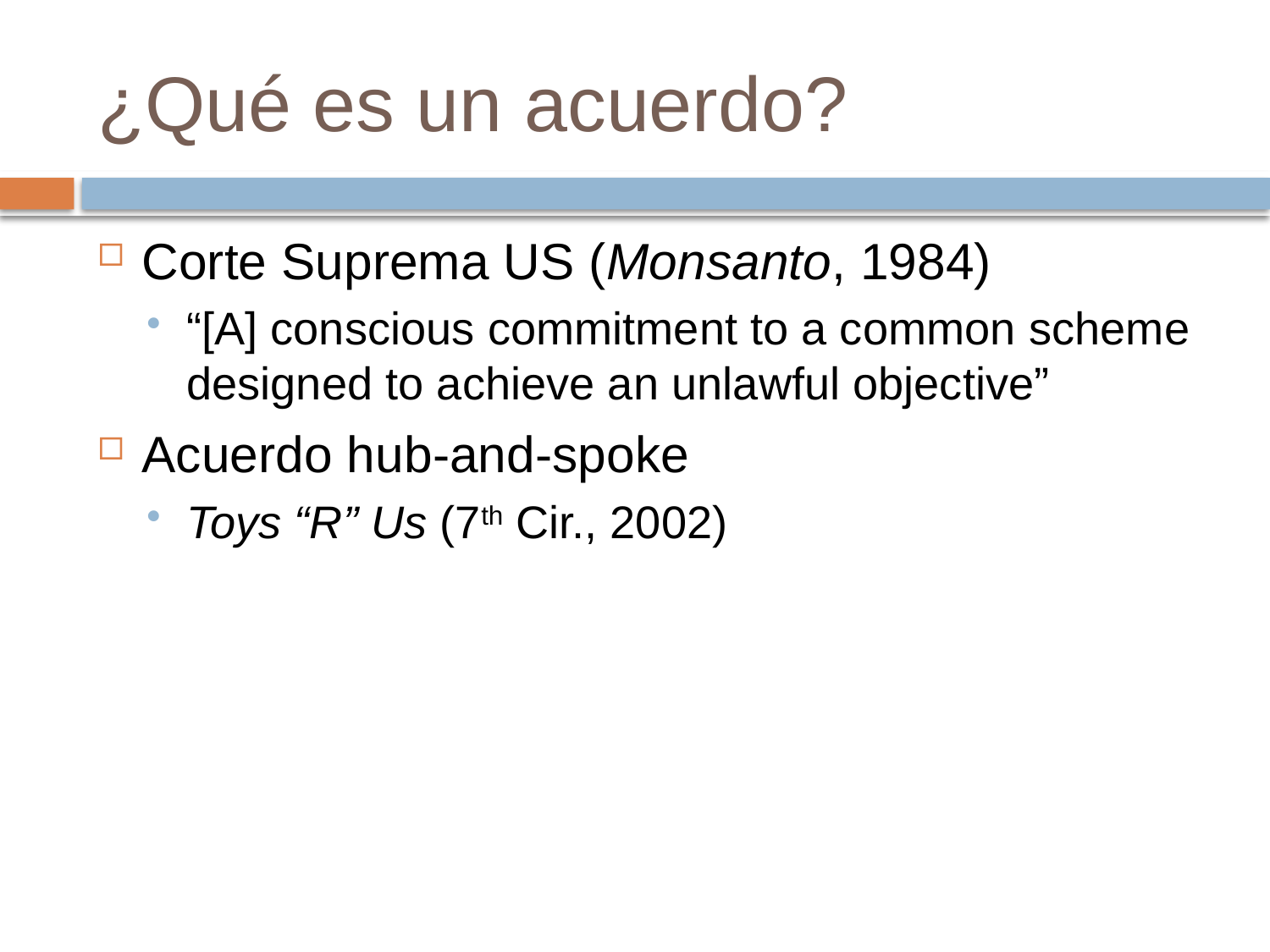

# ¿Qué es un acuerdo?
Corte Suprema US (Monsanto, 1984)
“[A] conscious commitment to a common scheme designed to achieve an unlawful objective”
Acuerdo hub-and-spoke
Toys “R” Us (7th Cir., 2002)